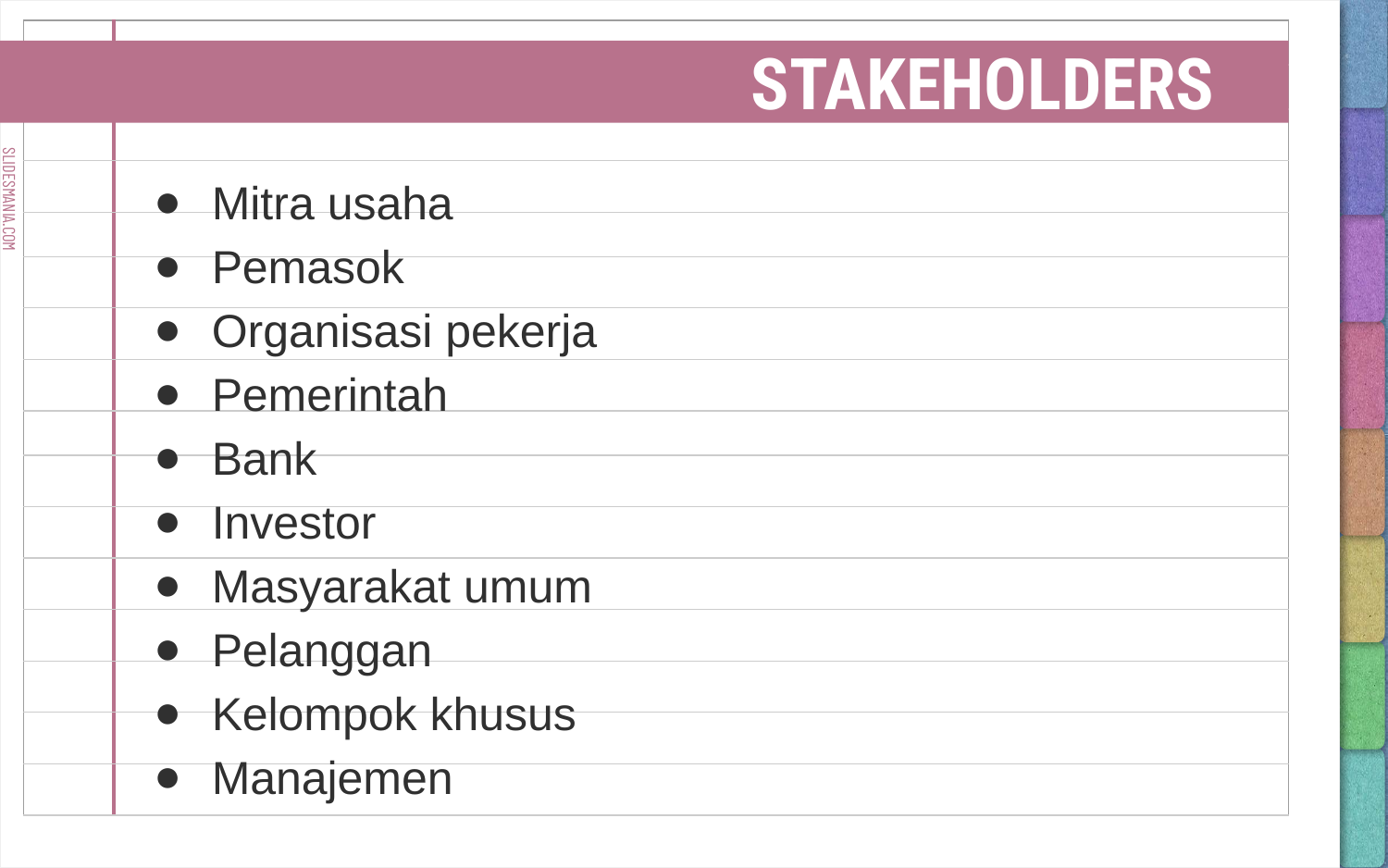

# STAKEHOLDERS
Mitra usaha
Pemasok
Organisasi pekerja
Pemerintah
Bank
Investor
Masyarakat umum
Pelanggan
Kelompok khusus
Manajemen